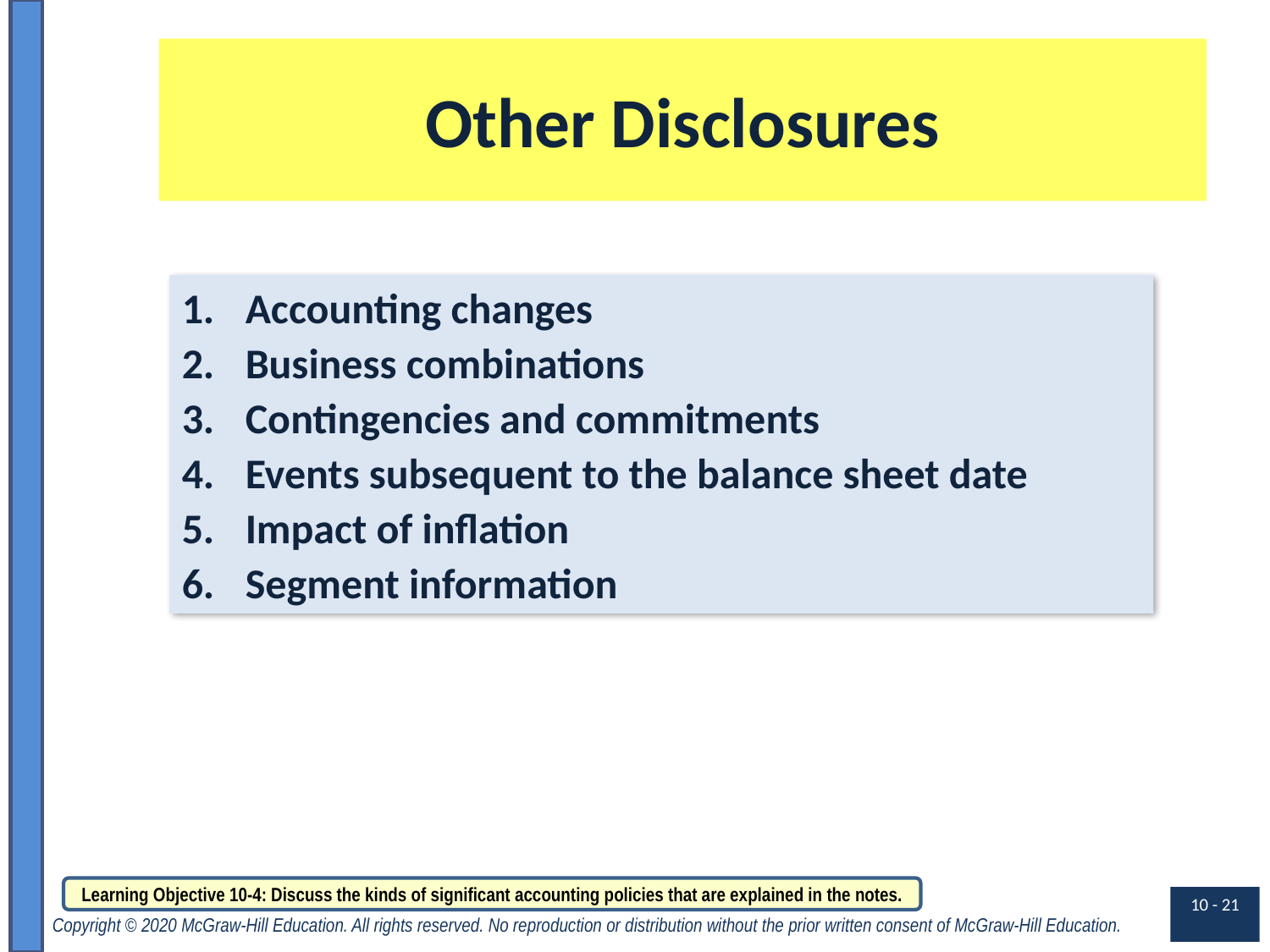

# Other Disclosures
Accounting changes
Business combinations
Contingencies and commitments
Events subsequent to the balance sheet date
Impact of inflation
Segment information
Learning Objective 10-4: Discuss the kinds of significant accounting policies that are explained in the notes.